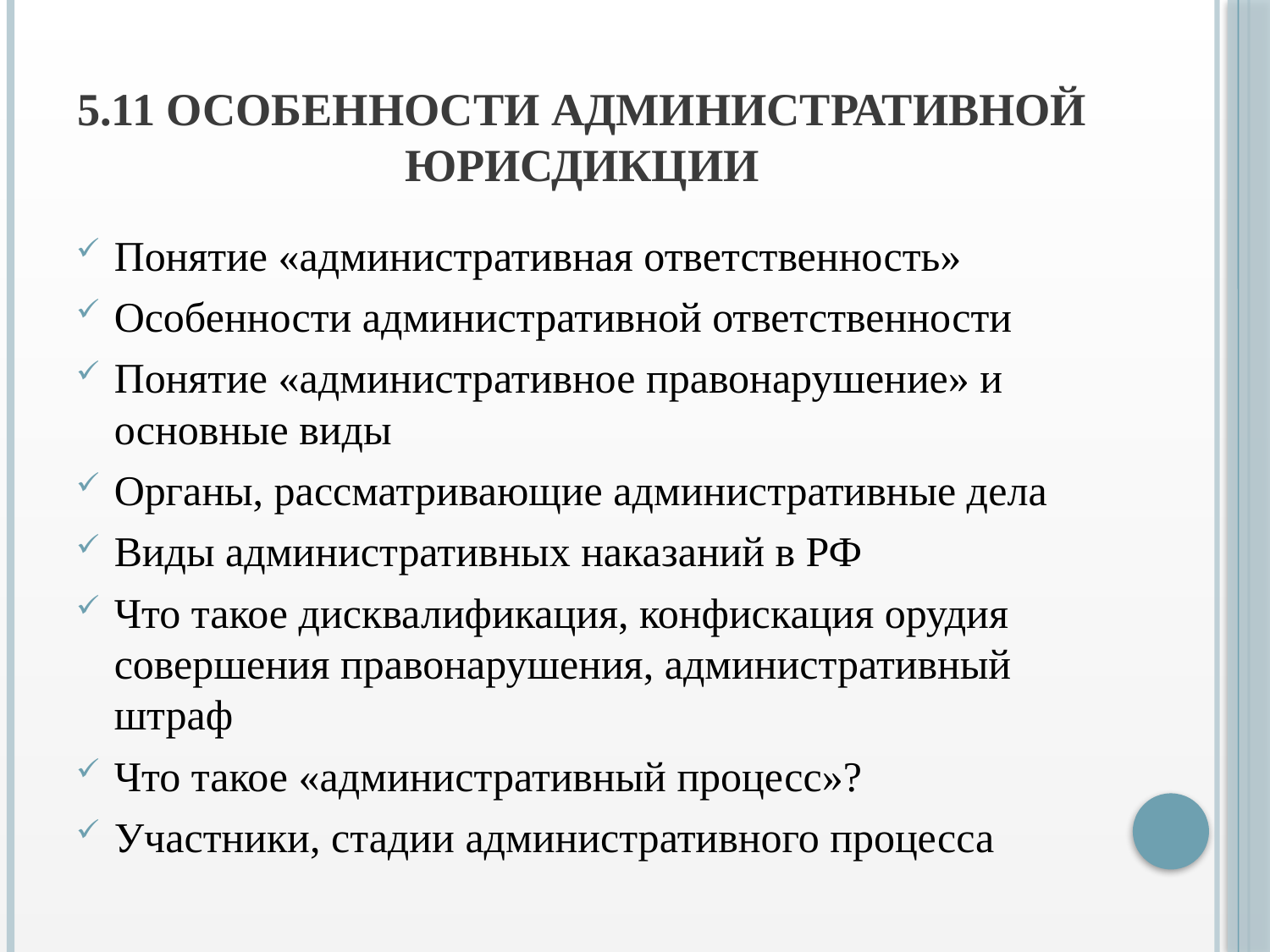

# 5.11 Особенности административной юрисдикции
Понятие «административная ответственность»
Особенности административной ответственности
Понятие «административное правонарушение» и основные виды
Органы, рассматривающие административные дела
Виды административных наказаний в РФ
Что такое дисквалификация, конфискация орудия совершения правонарушения, административный штраф
Что такое «административный процесс»?
Участники, стадии административного процесса